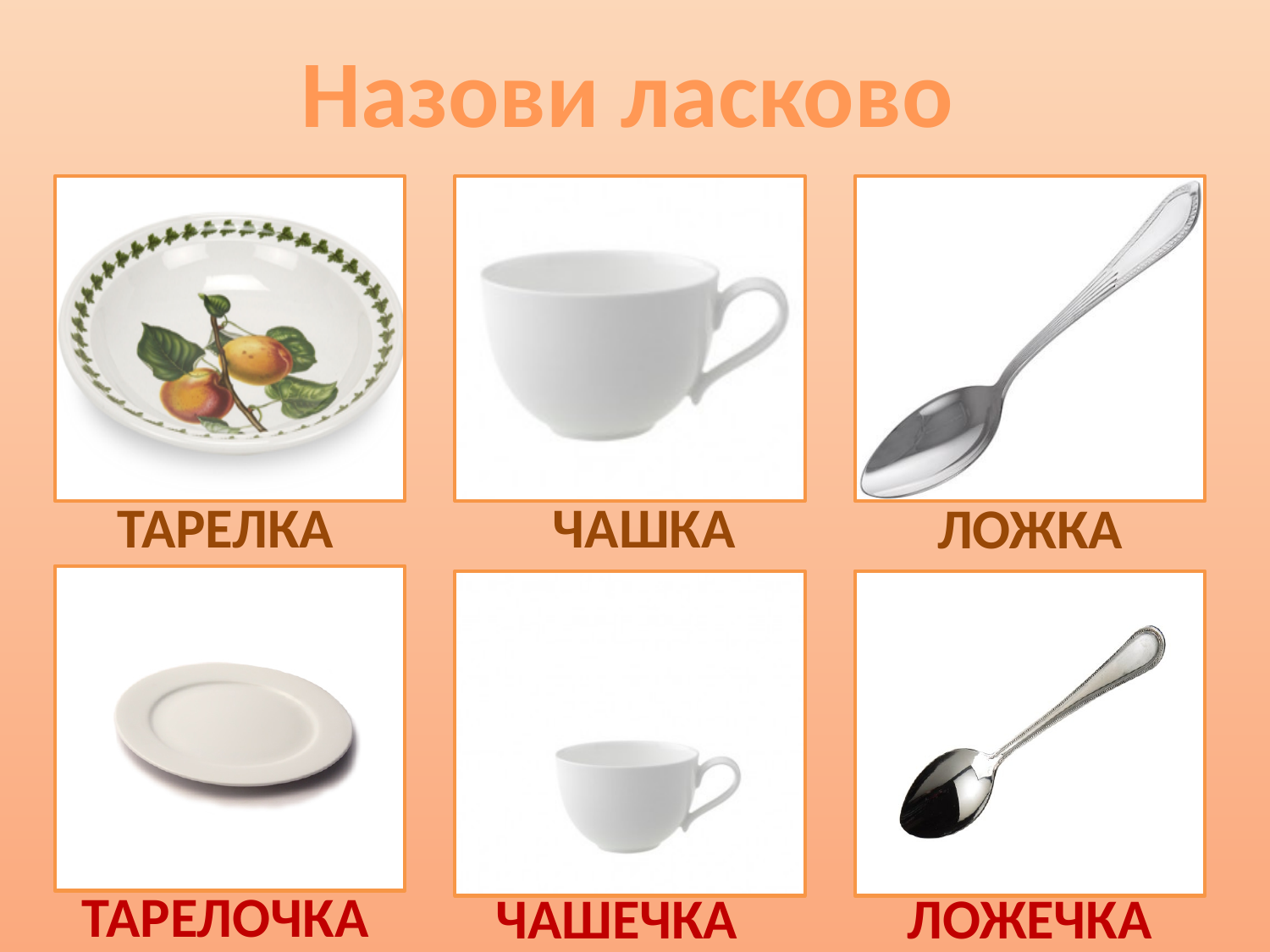

Назови ласково

ТАРЕЛКА
ЧАШКА
ЛОЖКА

ТАРЕЛОЧКА
ЧАШЕЧКА
ЛОЖЕЧКА